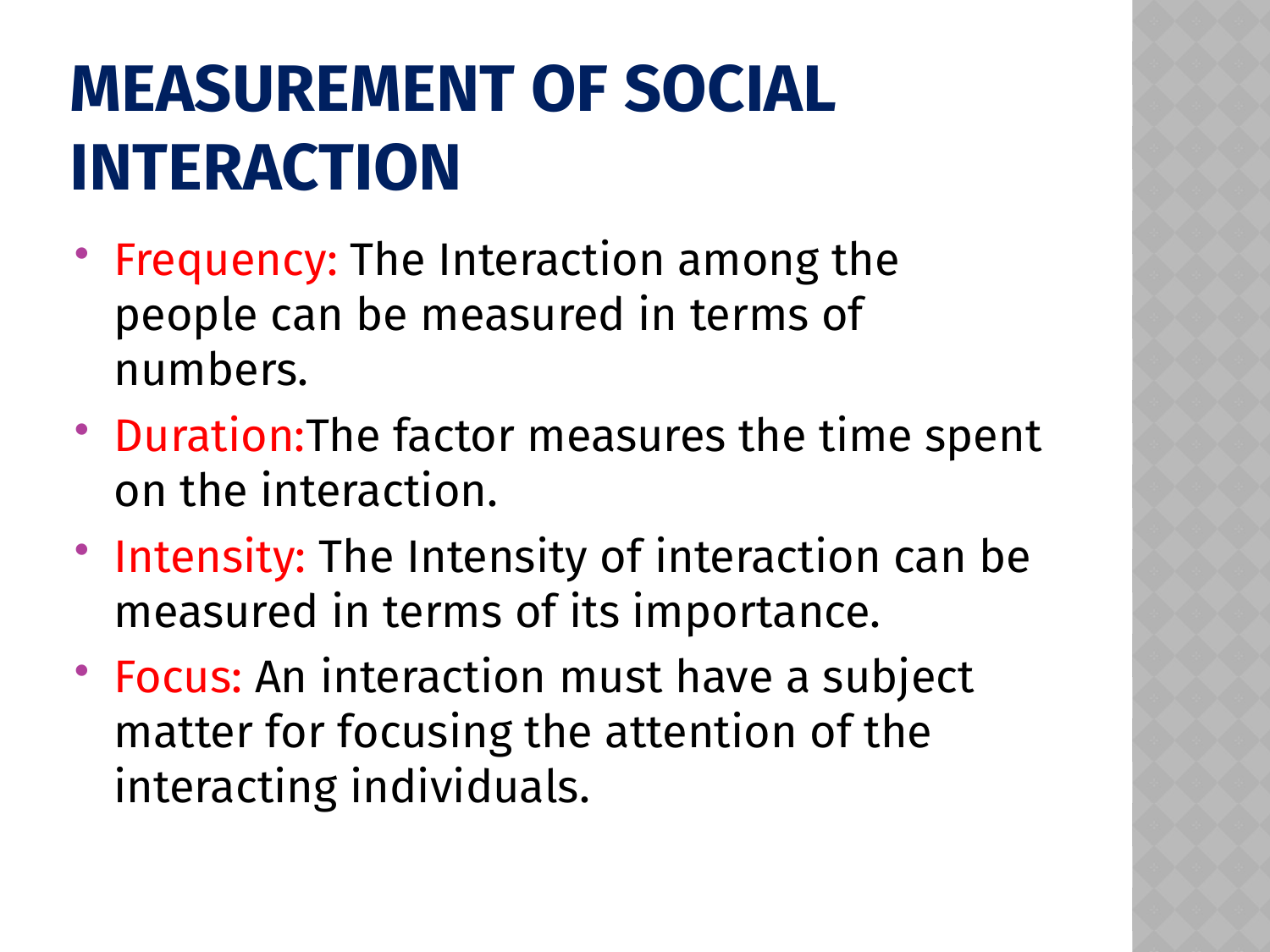

# Measurement of Social Interaction
Frequency: The Interaction among the people can be measured in terms of numbers.
Duration:The factor measures the time spent on the interaction.
Intensity: The Intensity of interaction can be measured in terms of its importance.
Focus: An interaction must have a subject matter for focusing the attention of the interacting individuals.